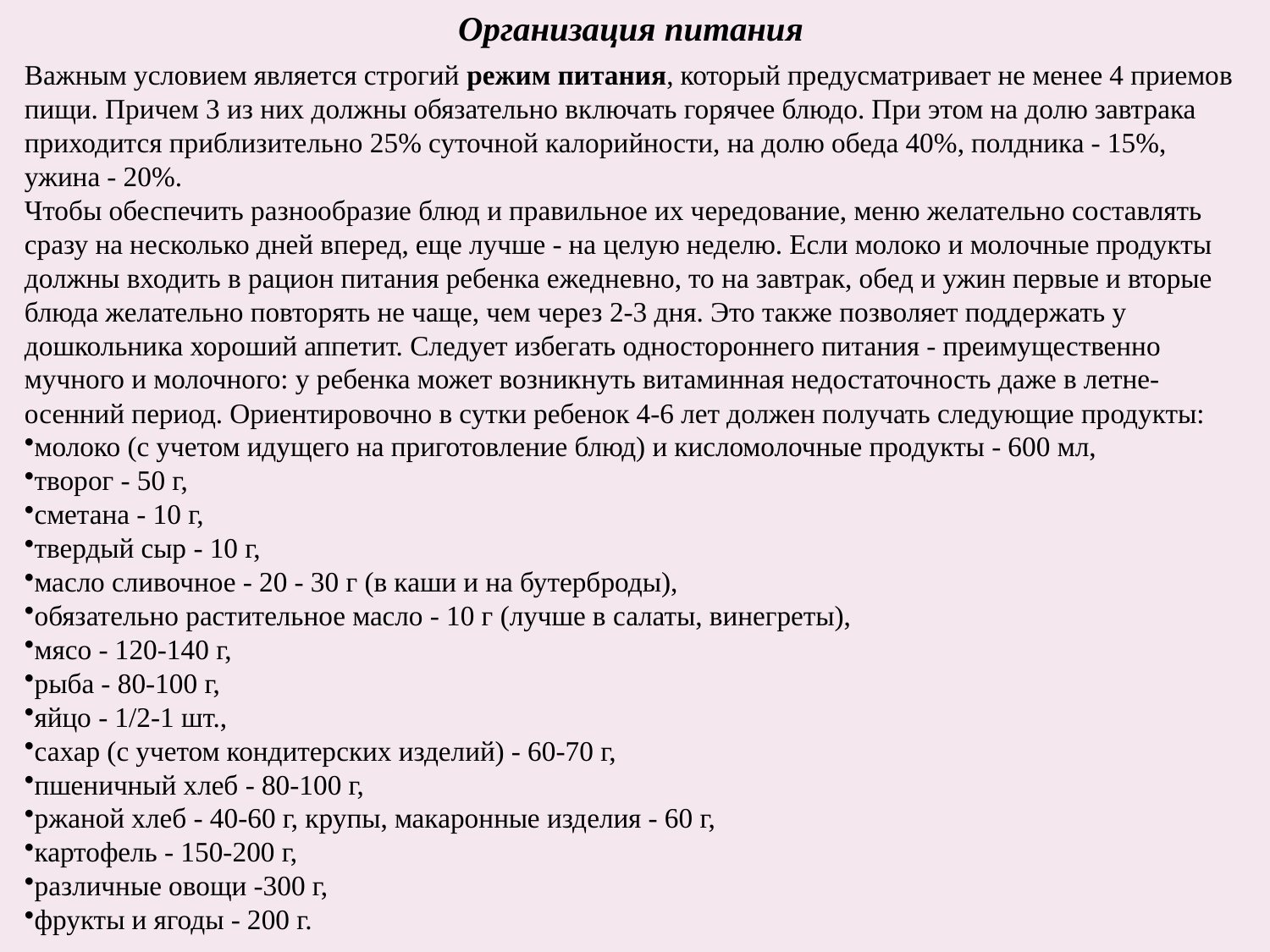

Важным условием является строгий режим питания, который предусматривает не менее 4 приемов пищи. Причем 3 из них должны обязательно включать горячее блюдо. При этом на долю завтрака приходится приблизительно 25% суточной калорийности, на долю обеда 40%, полдника - 15%, ужина - 20%.
Чтобы обеспечить разнообразие блюд и правильное их чередование, меню желательно составлять сразу на несколько дней вперед, еще лучше - на целую неделю. Если молоко и молочные продукты должны входить в рацион питания ребенка ежедневно, то на завтрак, обед и ужин первые и вторые блюда желательно повторять не чаще, чем через 2-3 дня. Это также позволяет поддержать у дошкольника хороший аппетит. Следует избегать одностороннего питания - преимущественно мучного и молочного: у ребенка может возникнуть витаминная недостаточность даже в летне-осенний период. Ориентировочно в сутки ребенок 4-6 лет должен получать следующие продукты:
молоко (с учетом идущего на приготовление блюд) и кисломолочные продукты - 600 мл,
творог - 50 г,
сметана - 10 г,
твердый сыр - 10 г,
масло сливочное - 20 - 30 г (в каши и на бутерброды),
обязательно растительное масло - 10 г (лучше в салаты, винегреты),
мясо - 120-140 г,
рыба - 80-100 г,
яйцо - 1/2-1 шт.,
сахар (с учетом кондитерских изделий) - 60-70 г,
пшеничный хлеб - 80-100 г,
ржаной хлеб - 40-60 г, крупы, макаронные изделия - 60 г,
картофель - 150-200 г,
различные овощи -300 г,
фрукты и ягоды - 200 г.

# Организация питания